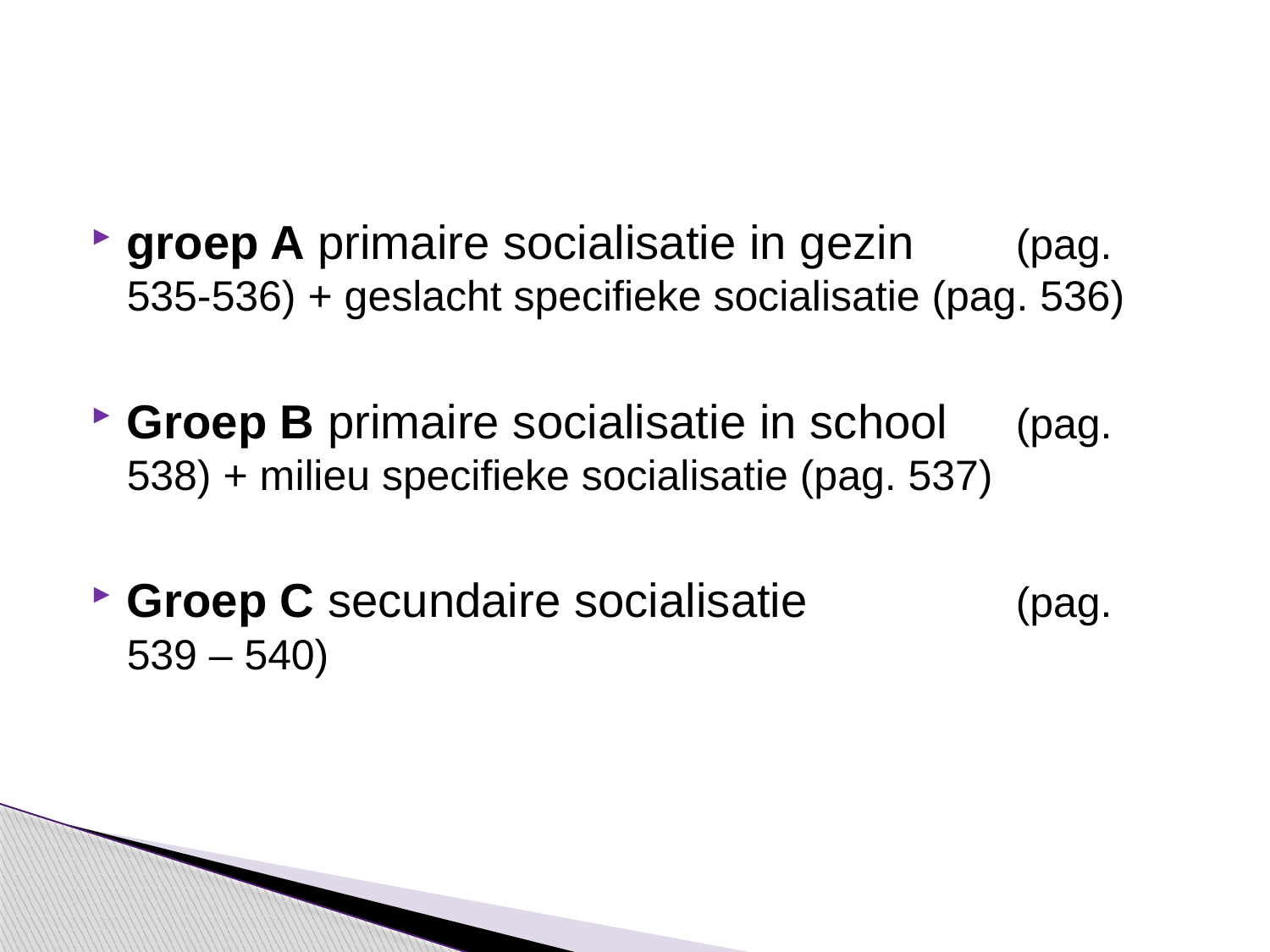

#
groep A primaire socialisatie in gezin 	(pag. 535-536) + geslacht specifieke socialisatie (pag. 536)

Groep B primaire socialisatie in school 	(pag. 538) + milieu specifieke socialisatie (pag. 537)

Groep C secundaire socialisatie 		(pag. 539 – 540)